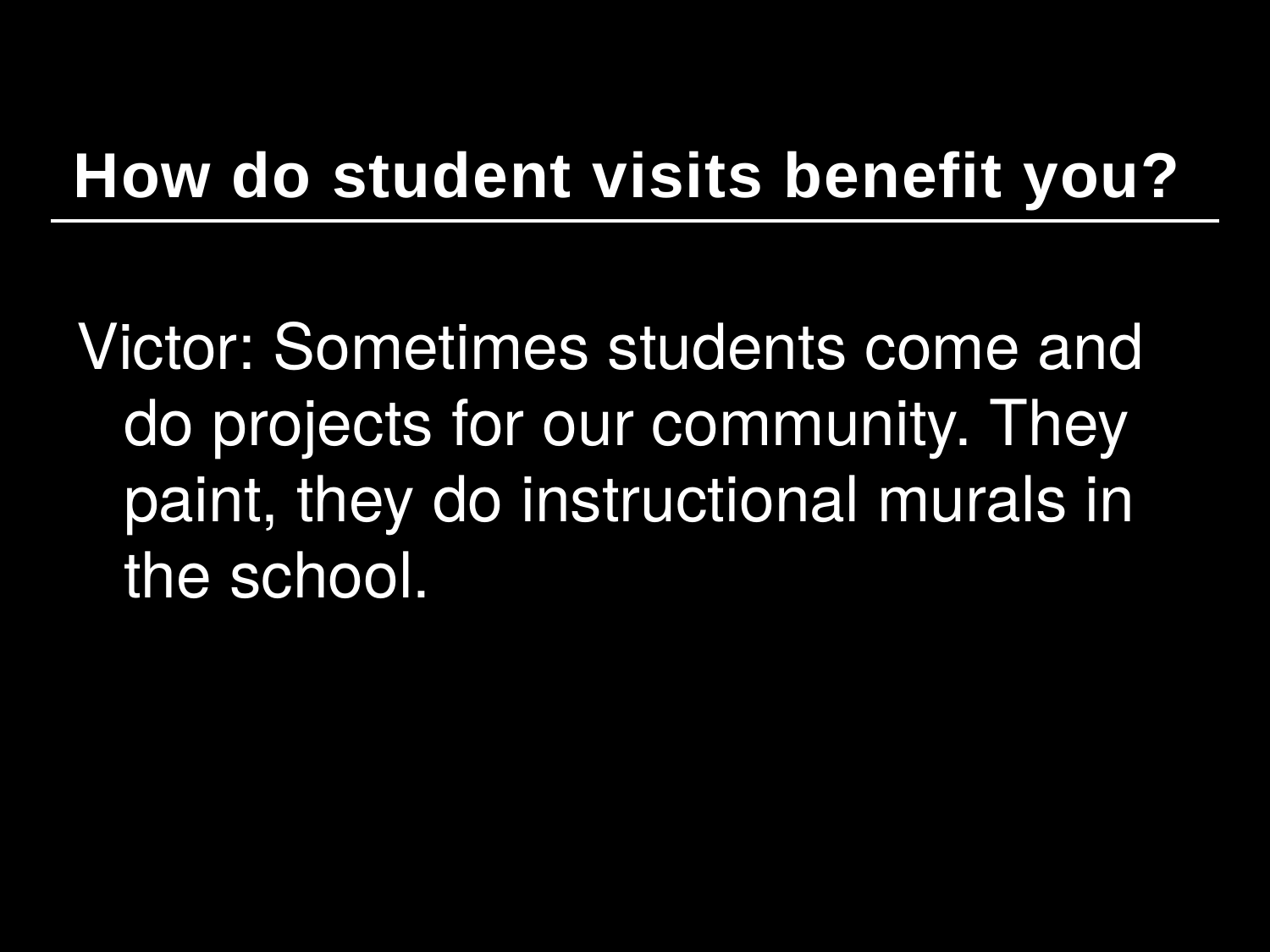

How do student visits benefit you?
Victor: Sometimes students come and do projects for our community. They paint, they do instructional murals in the school.